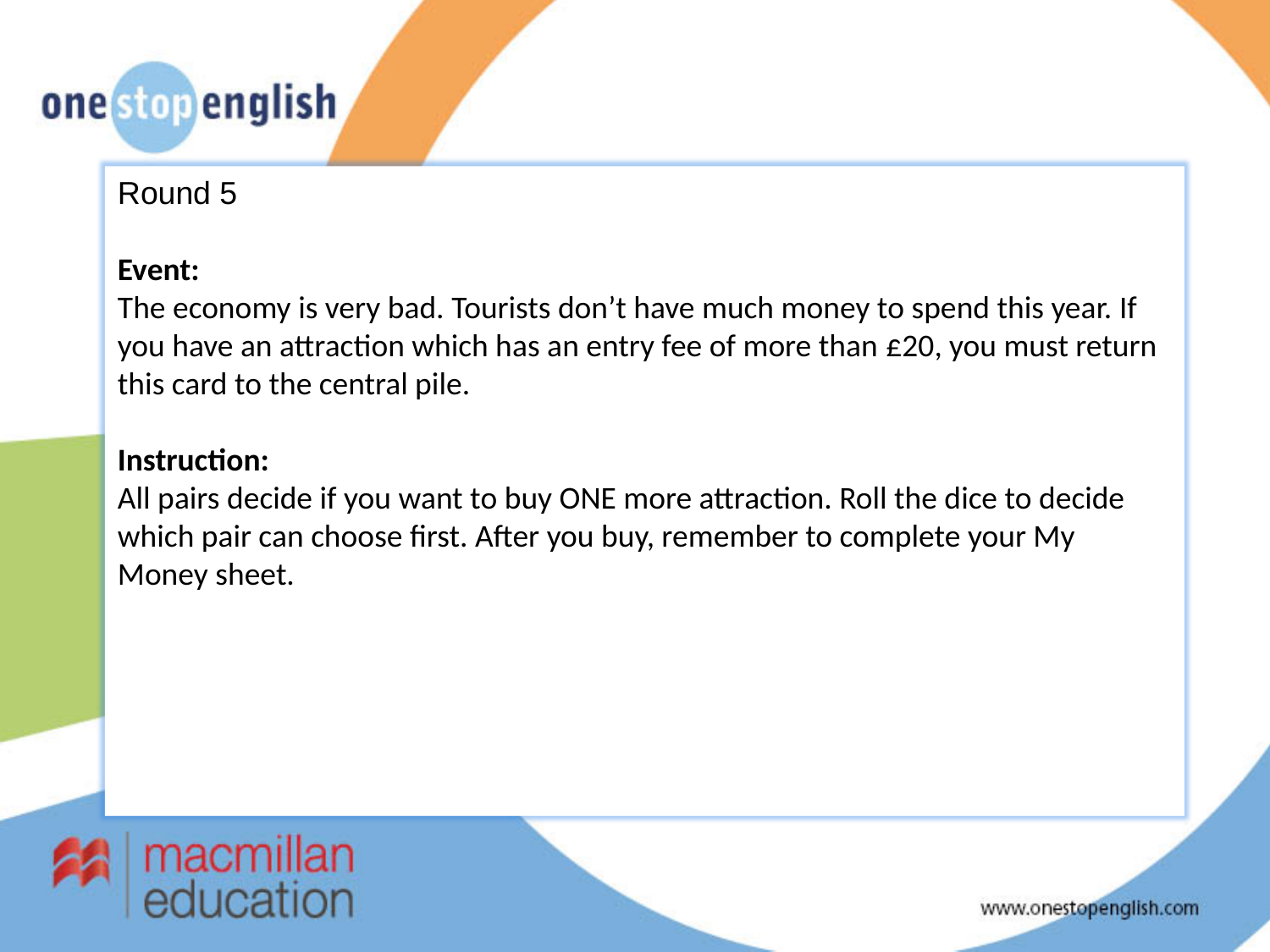

Round 5

Event:
The economy is very bad. Tourists don’t have much money to spend this year. If you have an attraction which has an entry fee of more than £20, you must return this card to the central pile.

Instruction:
All pairs decide if you want to buy ONE more attraction. Roll the dice to decide which pair can choose first. After you buy, remember to complete your My Money sheet.